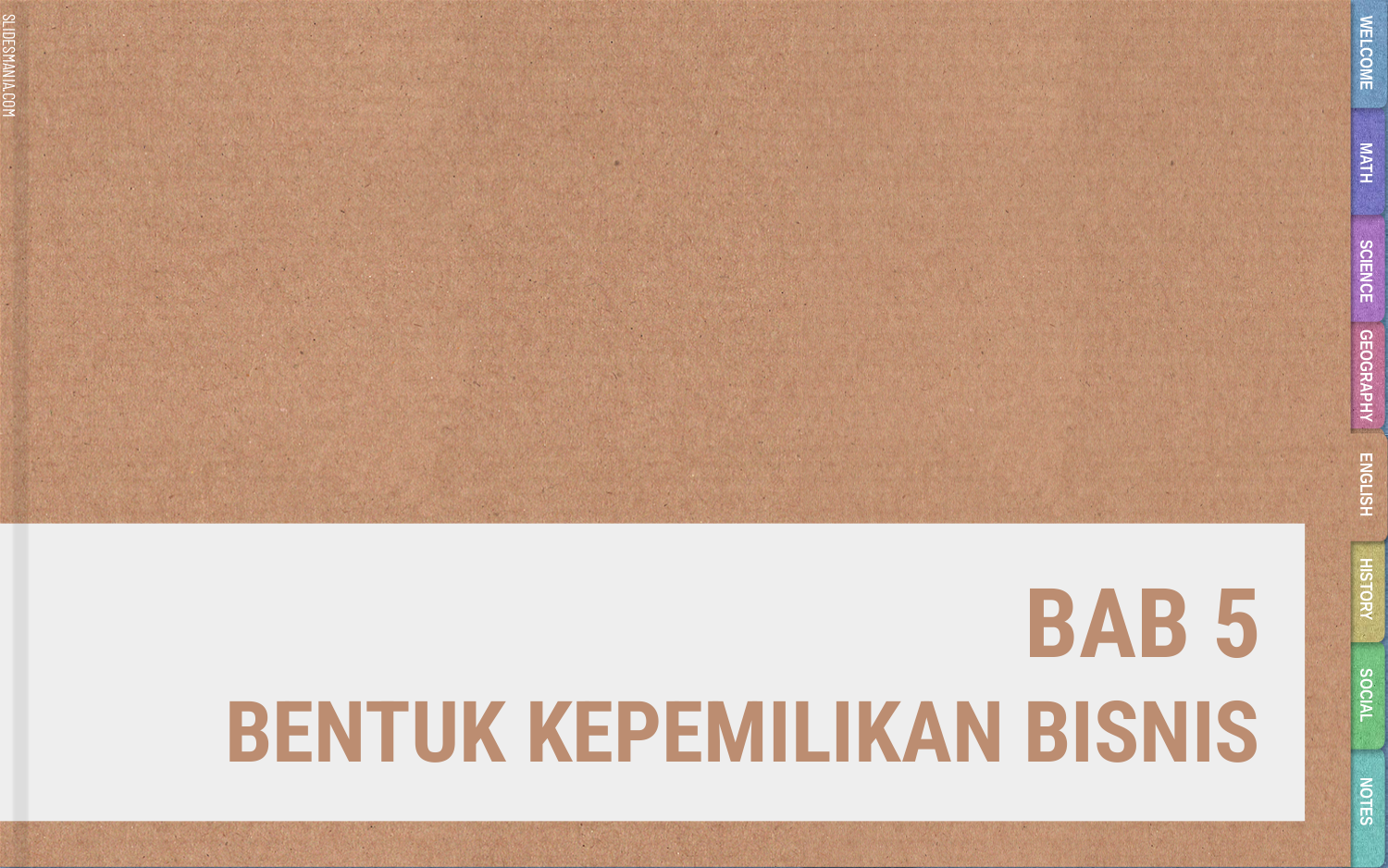

WELCOME
MATH
SCIENCE
GEOGRAPHY
ENGLISH
# BAB 5 BENTUK KEPEMILIKAN BISNIS
HISTORY
SOCIAL
NOTES